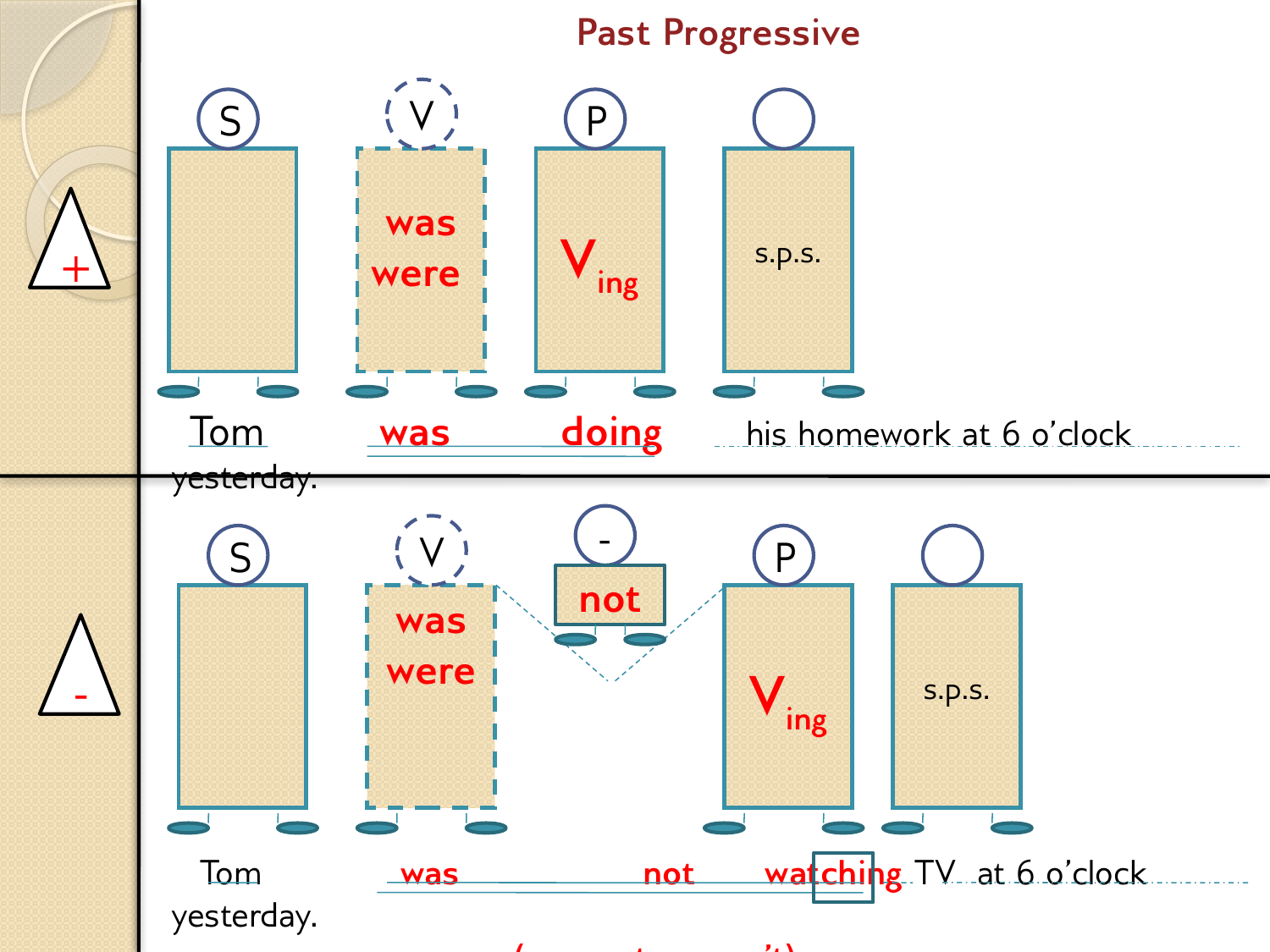

# Past Progressive

V
S
P

was
were

Ving

s.p.s.
+

  Tom         was        doing      his homework at 6 o’clock yesterday.
-
V
S
P

not

was
were

Ving

s.p.s.
-

   Tom             was                not      watching TV  at 6 o’clock yesterday.
                              (was not= wasn’t)